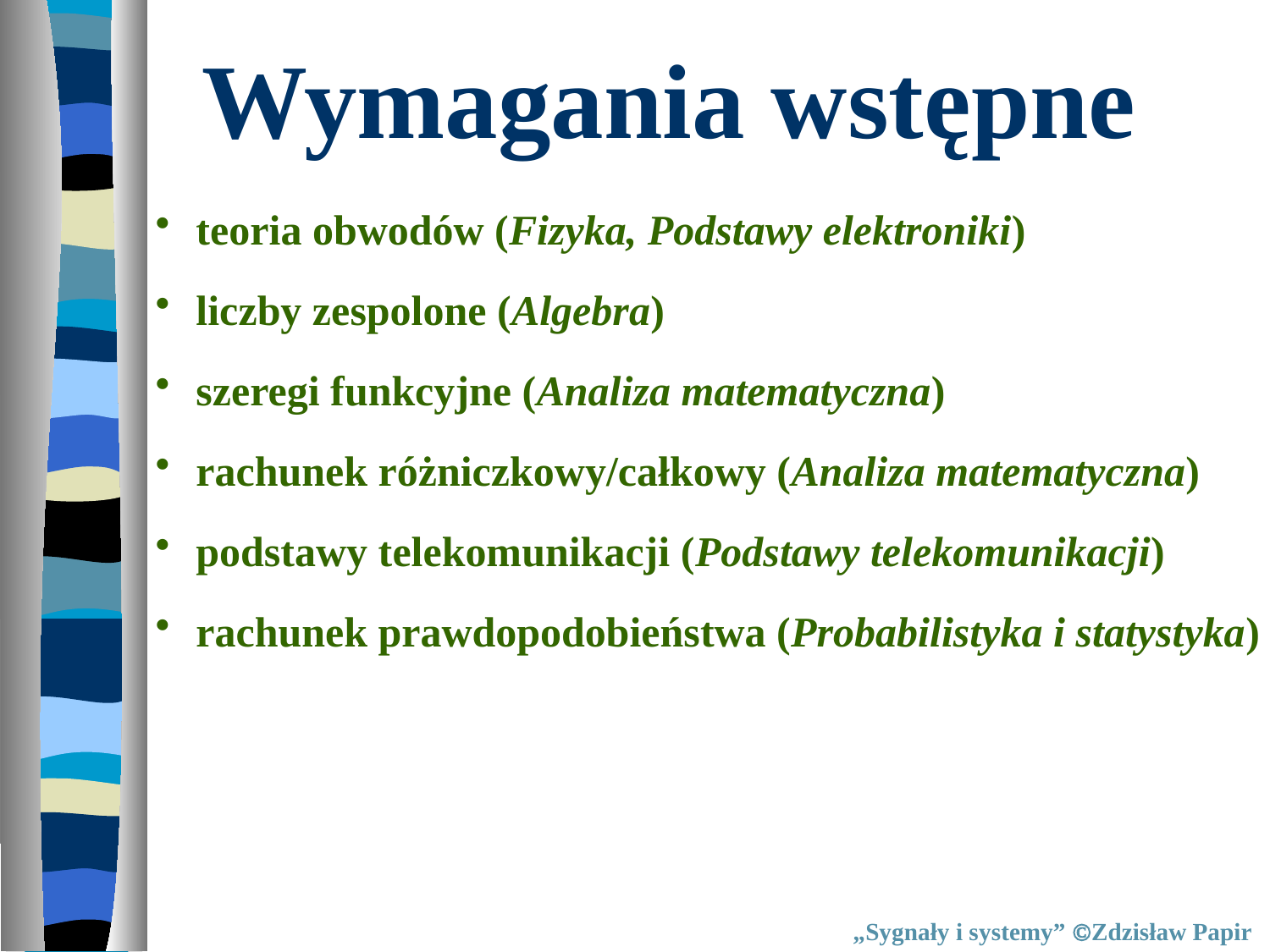

Wymagania wstępne
 teoria obwodów (Fizyka, Podstawy elektroniki)
 liczby zespolone (Algebra)
 szeregi funkcyjne (Analiza matematyczna)
 rachunek różniczkowy/całkowy (Analiza matematyczna)
 podstawy telekomunikacji (Podstawy telekomunikacji)
 rachunek prawdopodobieństwa (Probabilistyka i statystyka)
„Sygnały i systemy” ©Zdzisław Papir